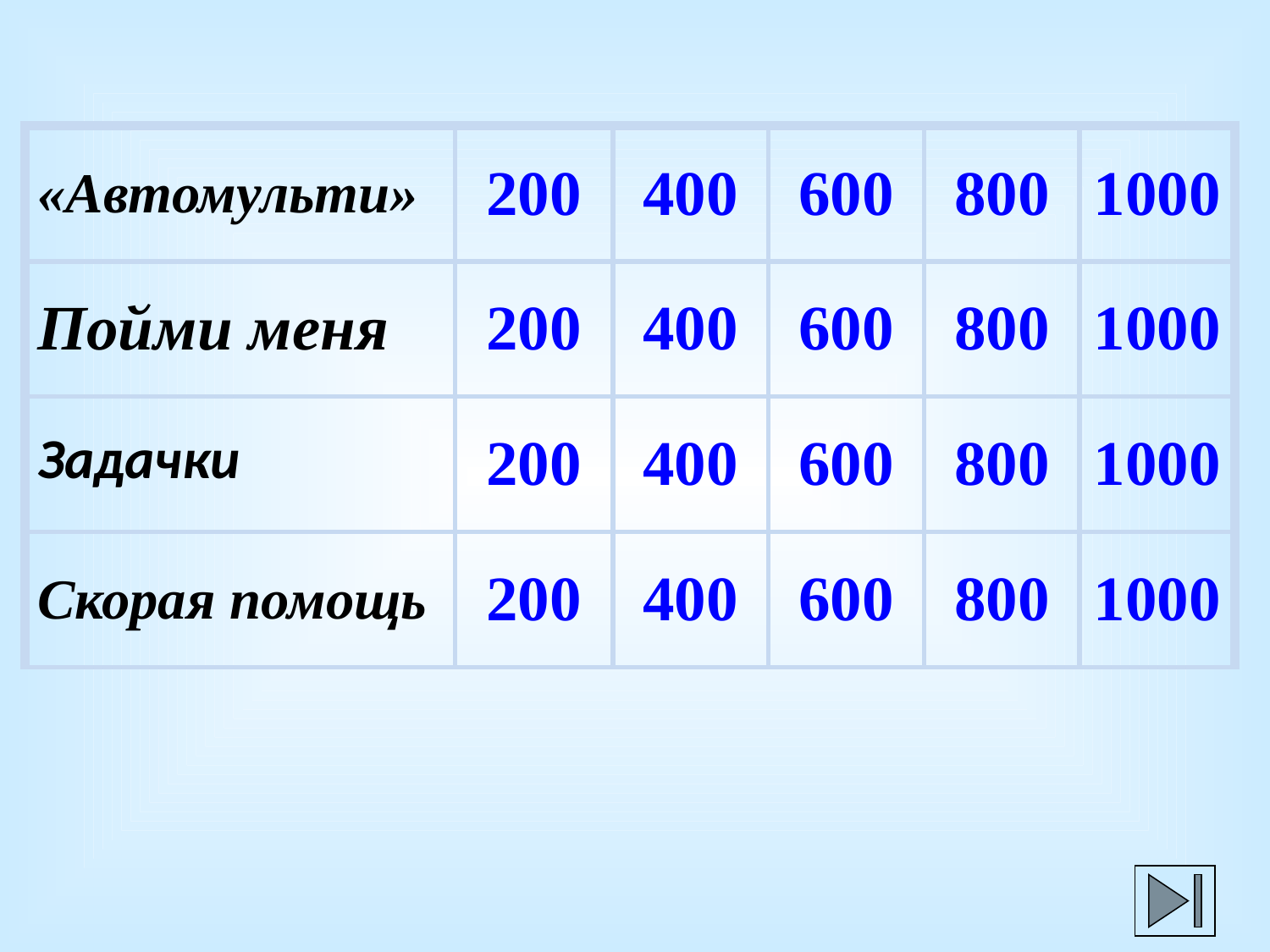

| «Автомульти» | 200 | 400 | 600 | 800 | 1000 |
| --- | --- | --- | --- | --- | --- |
| Пойми меня | 200 | 400 | 600 | 800 | 1000 |
| Задачки | 200 | 400 | 600 | 800 | 1000 |
| Скорая помощь | 200 | 400 | 600 | 800 | 1000 |